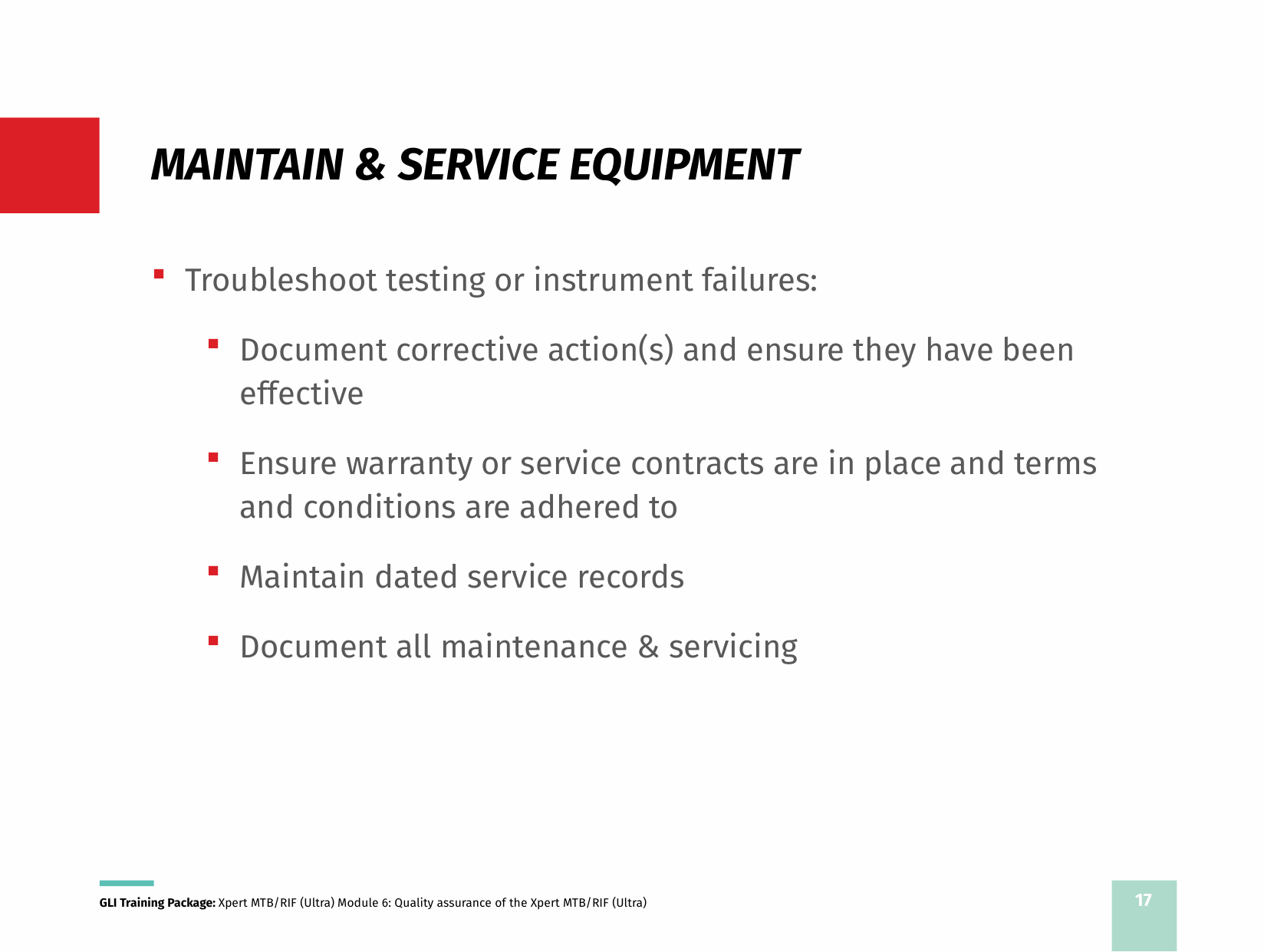

# MAINTAIN & SERVICE EQUIPMENT
Troubleshoot testing or instrument failures:
Document corrective action(s) and ensure they have been effective
Ensure warranty or service contracts are in place and terms and conditions are adhered to
Maintain dated service records
Document all maintenance & servicing